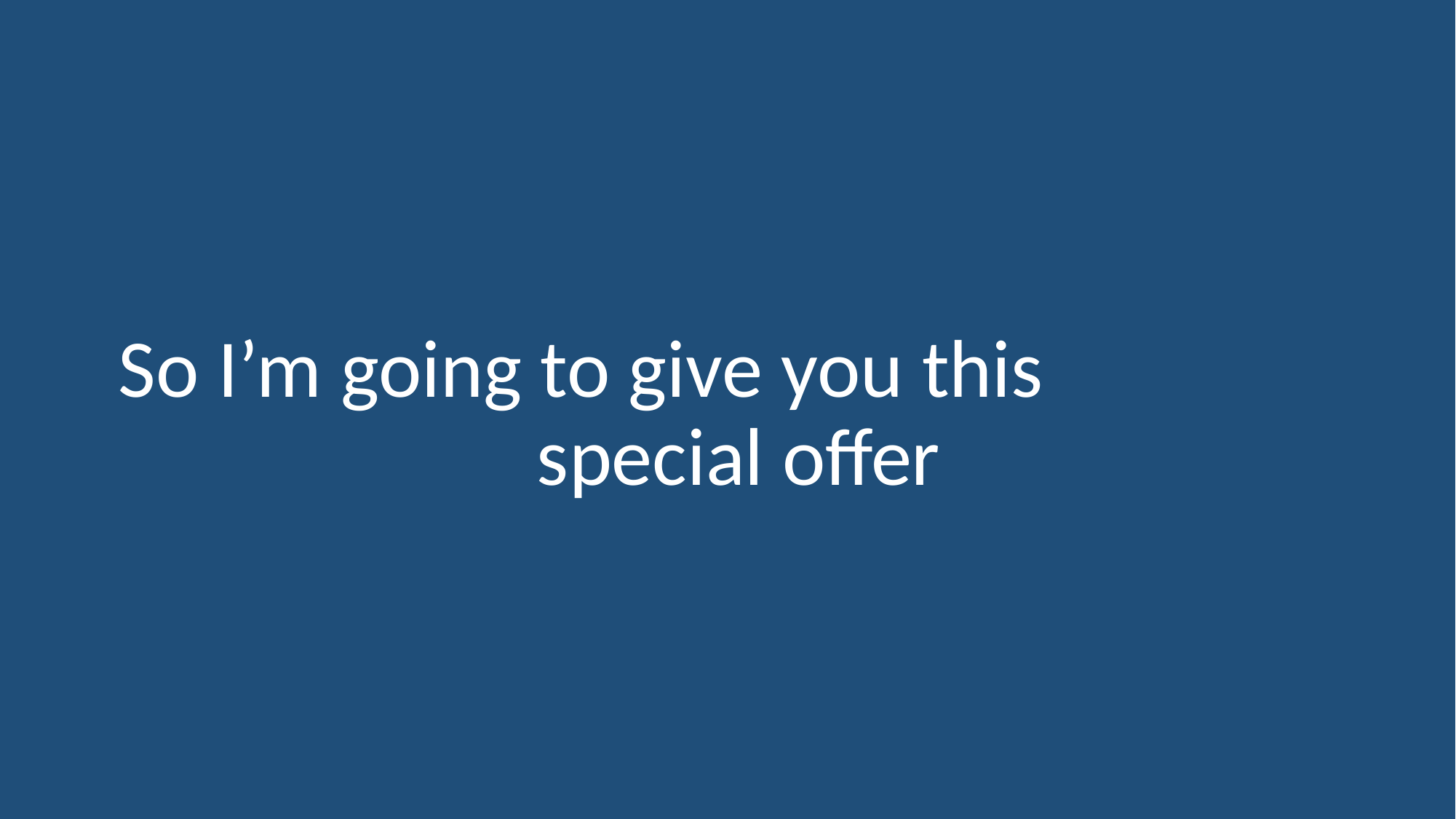

So I’m going to give you this                  special offer